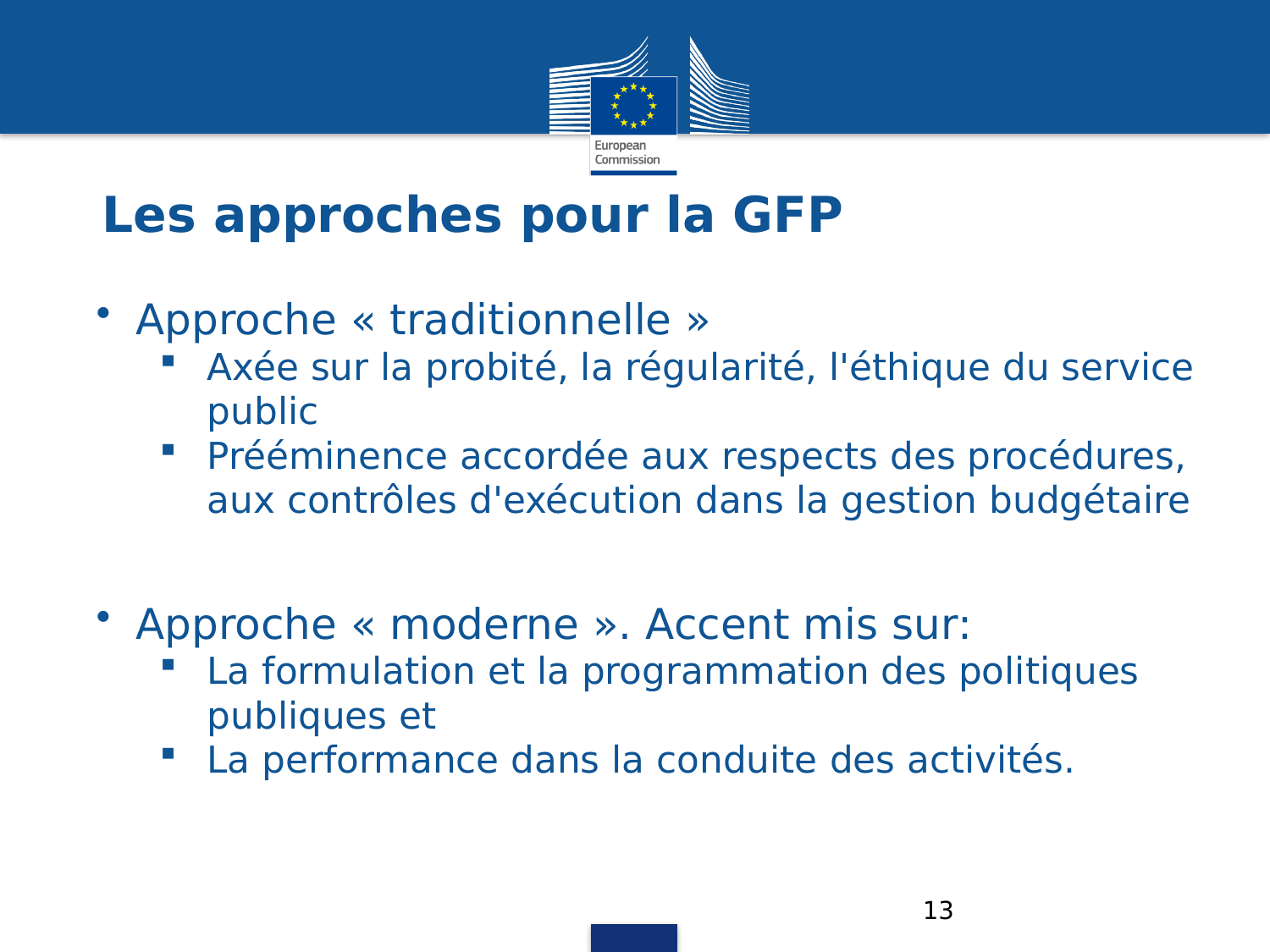

# Les approches pour la GFP
Approche « traditionnelle »
Axée sur la probité, la régularité, l'éthique du service public
Prééminence accordée aux respects des procédures, aux contrôles d'exécution dans la gestion budgétaire

Approche « moderne ». Accent mis sur:
La formulation et la programmation des politiques publiques et
La performance dans la conduite des activités.
13